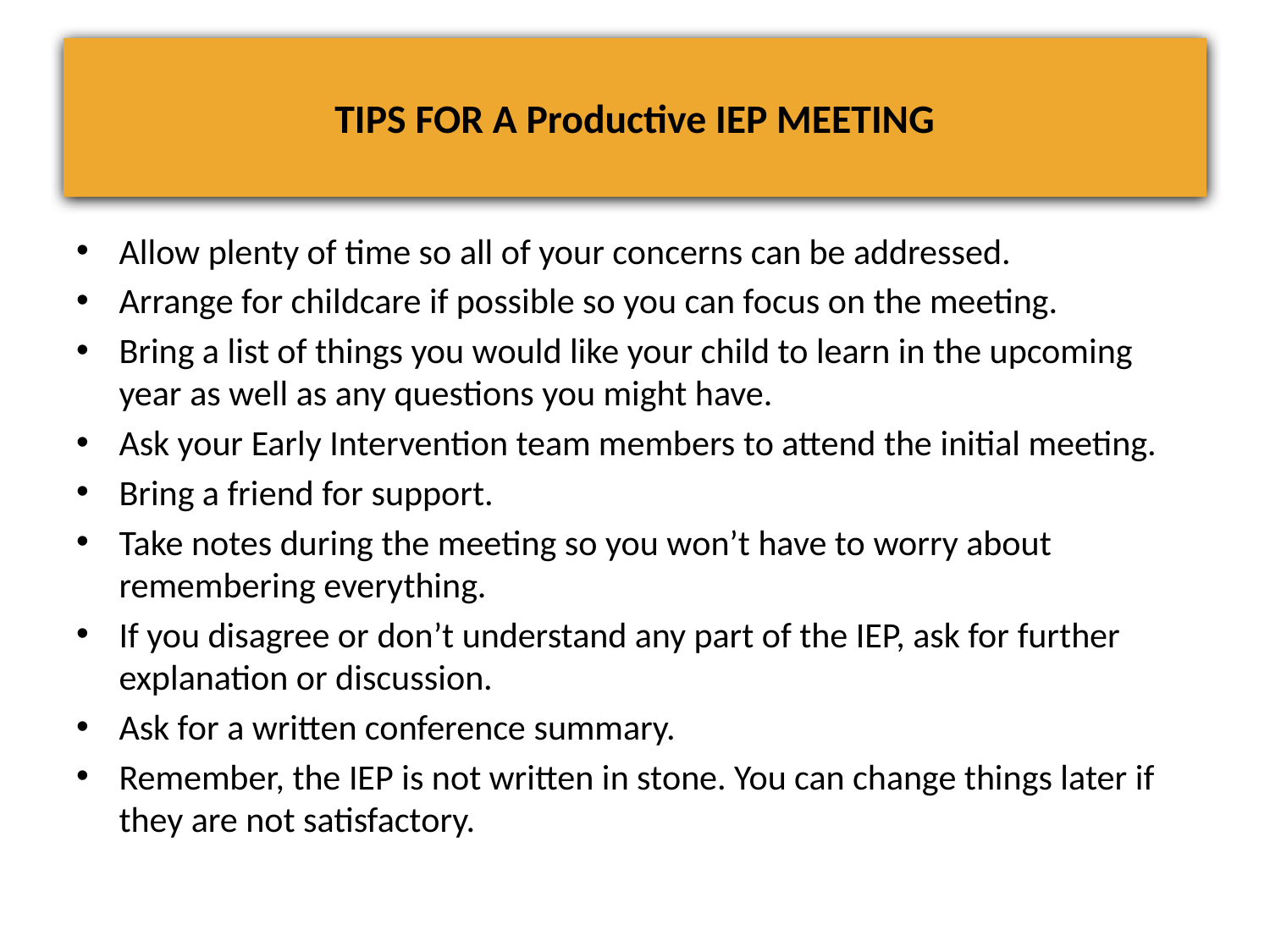

# TIPS FOR A Productive IEP MEETING
Allow plenty of time so all of your concerns can be addressed.
Arrange for childcare if possible so you can focus on the meeting.
Bring a list of things you would like your child to learn in the upcoming year as well as any questions you might have.
Ask your Early Intervention team members to attend the initial meeting.
Bring a friend for support.
Take notes during the meeting so you won’t have to worry about remembering everything.
If you disagree or don’t understand any part of the IEP, ask for further explanation or discussion.
Ask for a written conference summary.
Remember, the IEP is not written in stone. You can change things later if they are not satisfactory.